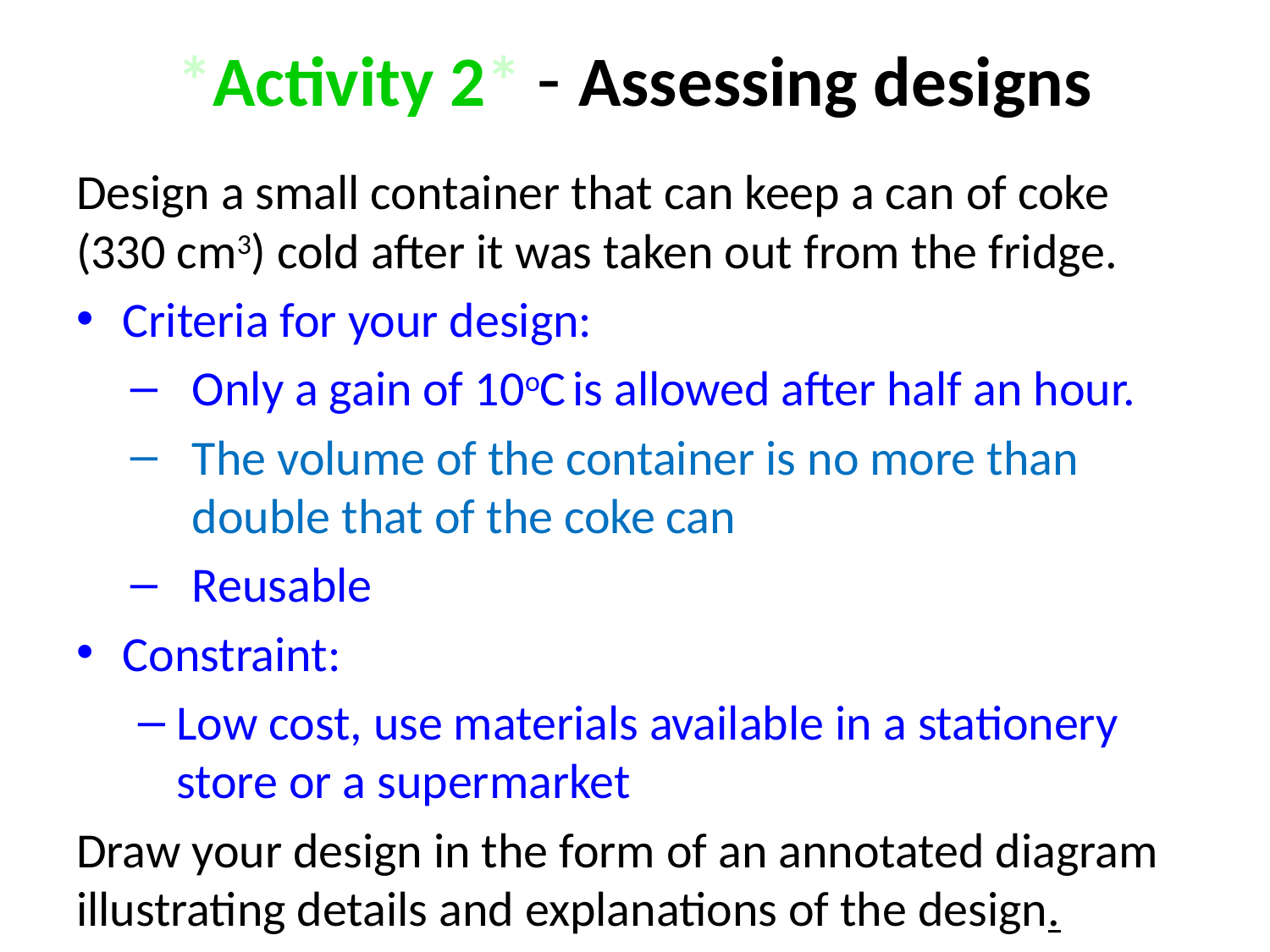

# *Activity 2* - Assessing designs
Design a small container that can keep a can of coke (330 cm3) cold after it was taken out from the fridge.
Criteria for your design:
Only a gain of 10oC is allowed after half an hour.
The volume of the container is no more than double that of the coke can
Reusable
Constraint:
Low cost, use materials available in a stationery store or a supermarket
Draw your design in the form of an annotated diagram illustrating details and explanations of the design.